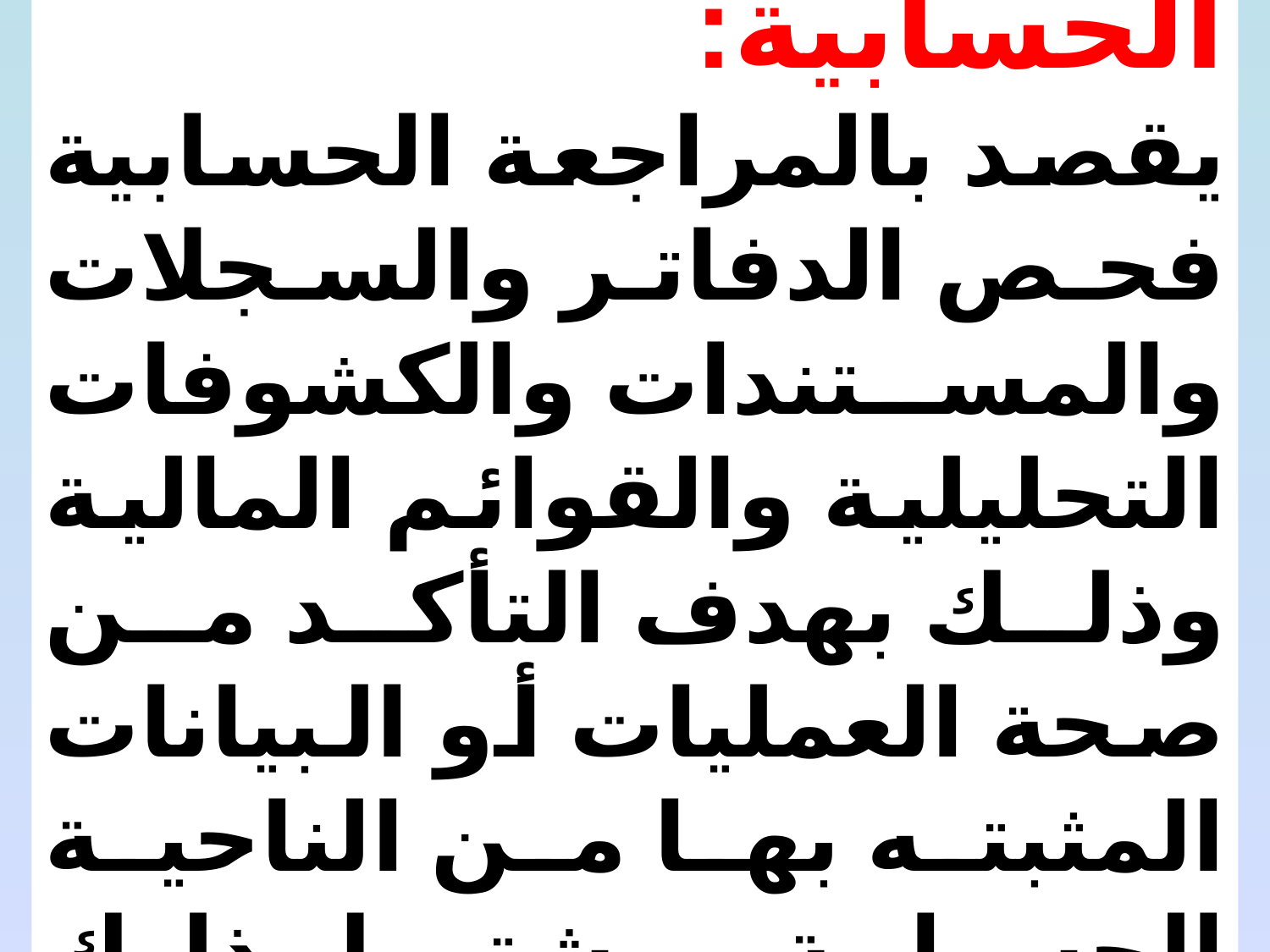

2- المراجعة الحسابية:
يقصد بالمراجعة الحسابية فحص الدفاتر والسجلات والمستندات والكشوفات التحليلية والقوائم المالية وذلك بهدف التأكد من صحة العمليات أو البيانات المثبته بها من الناحية الحسابية، ويشتمل ذلك الآتي: